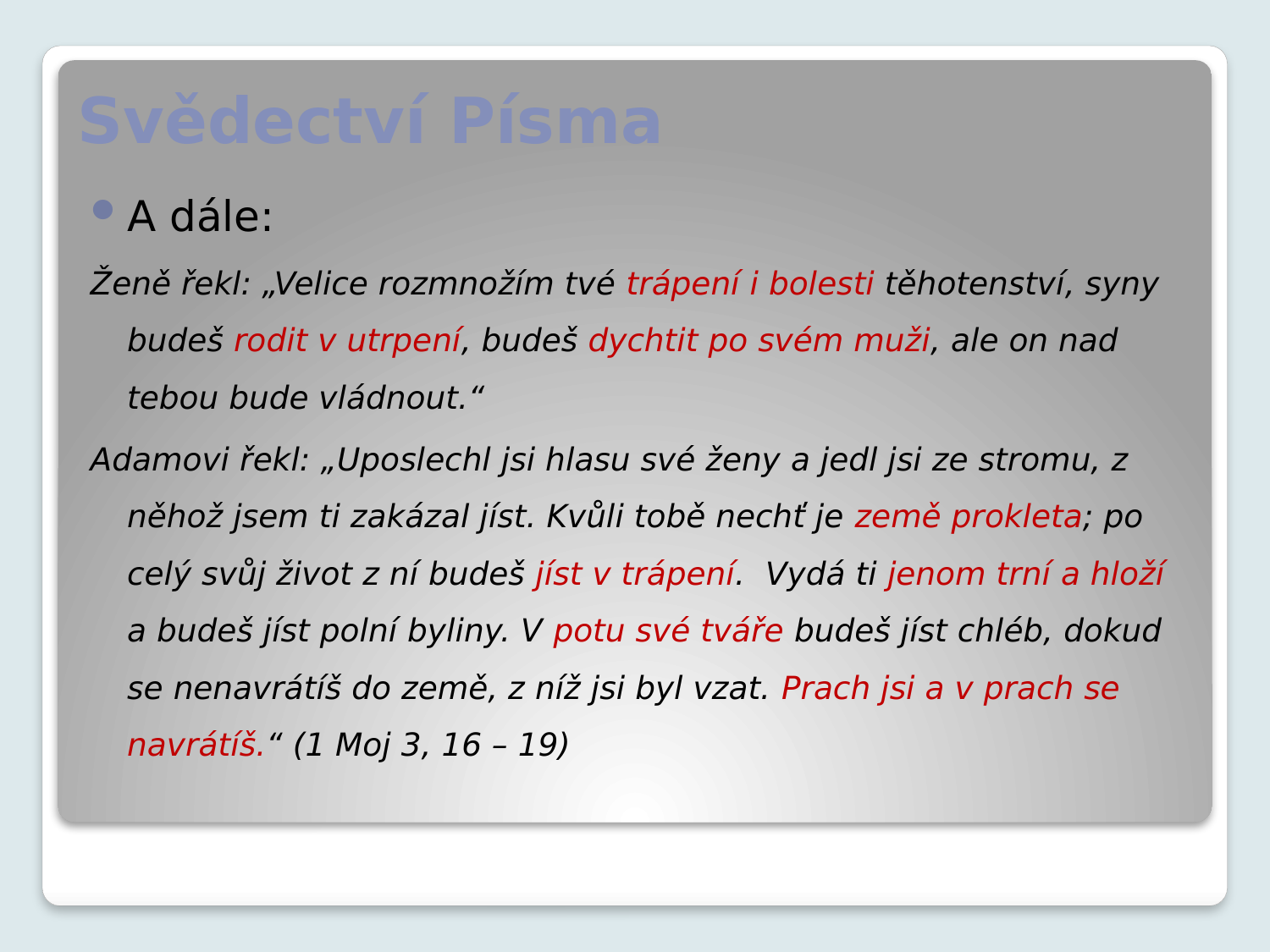

# Svědectví Písma
A dále:
Ženě řekl: „Velice rozmnožím tvé trápení i bolesti těhotenství, syny budeš rodit v utrpení, budeš dychtit po svém muži, ale on nad tebou bude vládnout.“
Adamovi řekl: „Uposlechl jsi hlasu své ženy a jedl jsi ze stromu, z něhož jsem ti zakázal jíst. Kvůli tobě nechť je země prokleta; po celý svůj život z ní budeš jíst v trápení.  Vydá ti jenom trní a hloží a budeš jíst polní byliny. V potu své tváře budeš jíst chléb, dokud se nenavrátíš do země, z níž jsi byl vzat. Prach jsi a v prach se navrátíš.“ (1 Moj 3, 16 – 19)